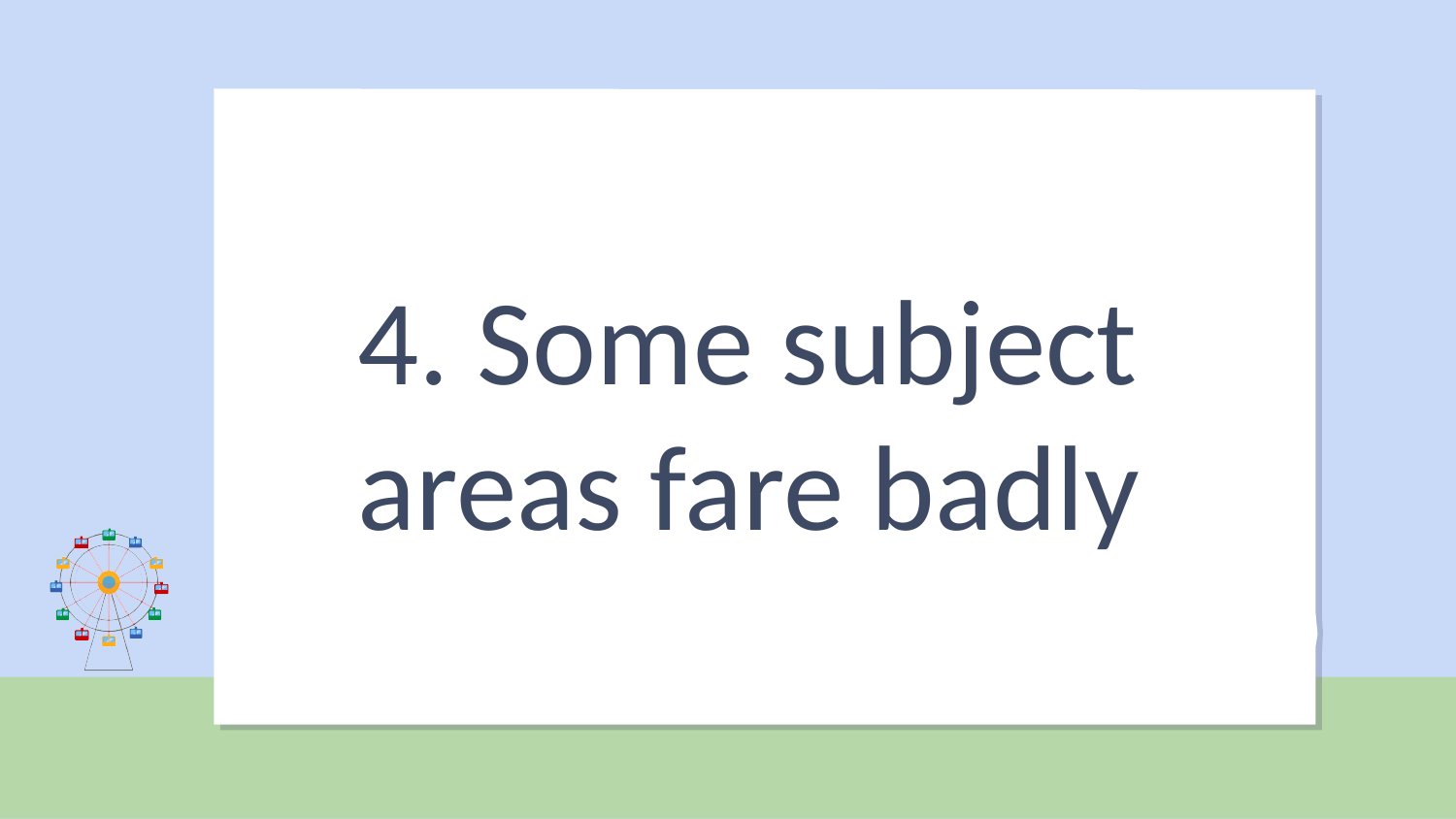

# 4. Some subject areas fare badly